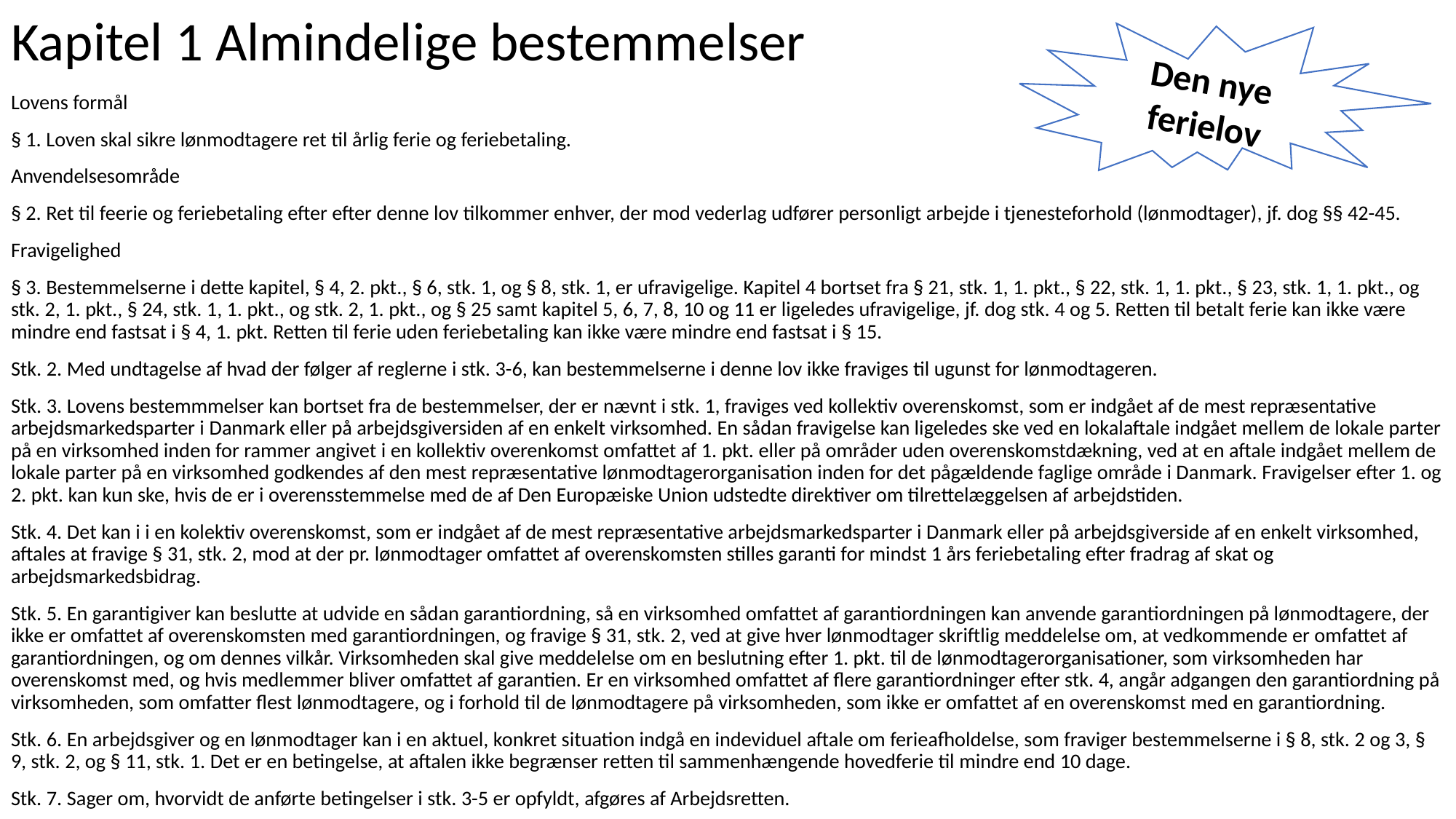

# Kapitel 1 Almindelige bestemmelser
Den nye ferielov
Lovens formål
§ 1. Loven skal sikre lønmodtagere ret til årlig ferie og feriebetaling.
Anvendelsesområde
§ 2. Ret til feerie og feriebetaling efter efter denne lov tilkommer enhver, der mod vederlag udfører personligt arbejde i tjenesteforhold (lønmodtager), jf. dog §§ 42-45.
Fravigelighed
§ 3. Bestemmelserne i dette kapitel, § 4, 2. pkt., § 6, stk. 1, og § 8, stk. 1, er ufravigelige. Kapitel 4 bortset fra § 21, stk. 1, 1. pkt., § 22, stk. 1, 1. pkt., § 23, stk. 1, 1. pkt., og stk. 2, 1. pkt., § 24, stk. 1, 1. pkt., og stk. 2, 1. pkt., og § 25 samt kapitel 5, 6, 7, 8, 10 og 11 er ligeledes ufravigelige, jf. dog stk. 4 og 5. Retten til betalt ferie kan ikke være mindre end fastsat i § 4, 1. pkt. Retten til ferie uden feriebetaling kan ikke være mindre end fastsat i § 15.
Stk. 2. Med undtagelse af hvad der følger af reglerne i stk. 3-6, kan bestemmelserne i denne lov ikke fraviges til ugunst for lønmodtageren.
Stk. 3. Lovens bestemmmelser kan bortset fra de bestemmelser, der er nævnt i stk. 1, fraviges ved kollektiv overenskomst, som er indgået af de mest repræsentative arbejdsmarkedsparter i Danmark eller på arbejdsgiversiden af en enkelt virksomhed. En sådan fravigelse kan ligeledes ske ved en lokalaftale indgået mellem de lokale parter på en virksomhed inden for rammer angivet i en kollektiv overenkomst omfattet af 1. pkt. eller på områder uden overenskomstdækning, ved at en aftale indgået mellem de lokale parter på en virksomhed godkendes af den mest repræsentative lønmodtagerorganisation inden for det pågældende faglige område i Danmark. Fravigelser efter 1. og 2. pkt. kan kun ske, hvis de er i overensstemmelse med de af Den Europæiske Union udstedte direktiver om tilrettelæggelsen af arbejdstiden.
Stk. 4. Det kan i i en kolektiv overenskomst, som er indgået af de mest repræsentative arbejdsmarkedsparter i Danmark eller på arbejdsgiverside af en enkelt virksomhed, aftales at fravige § 31, stk. 2, mod at der pr. lønmodtager omfattet af overenskomsten stilles garanti for mindst 1 års feriebetaling efter fradrag af skat og arbejdsmarkedsbidrag.
Stk. 5. En garantigiver kan beslutte at udvide en sådan garantiordning, så en virksomhed omfattet af garantiordningen kan anvende garantiordningen på lønmodtagere, der ikke er omfattet af overenskomsten med garantiordningen, og fravige § 31, stk. 2, ved at give hver lønmodtager skriftlig meddelelse om, at vedkommende er omfattet af garantiordningen, og om dennes vilkår. Virksomheden skal give meddelelse om en beslutning efter 1. pkt. til de lønmodtagerorganisationer, som virksomheden har overenskomst med, og hvis medlemmer bliver omfattet af garantien. Er en virksomhed omfattet af flere garantiordninger efter stk. 4, angår adgangen den garantiordning på virksomheden, som omfatter flest lønmodtagere, og i forhold til de lønmodtagere på virksomheden, som ikke er omfattet af en overenskomst med en garantiordning.
Stk. 6. En arbejdsgiver og en lønmodtager kan i en aktuel, konkret situation indgå en indeviduel aftale om ferieafholdelse, som fraviger bestemmelserne i § 8, stk. 2 og 3, § 9, stk. 2, og § 11, stk. 1. Det er en betingelse, at aftalen ikke begrænser retten til sammenhængende hovedferie til mindre end 10 dage.
Stk. 7. Sager om, hvorvidt de anførte betingelser i stk. 3-5 er opfyldt, afgøres af Arbejdsretten.